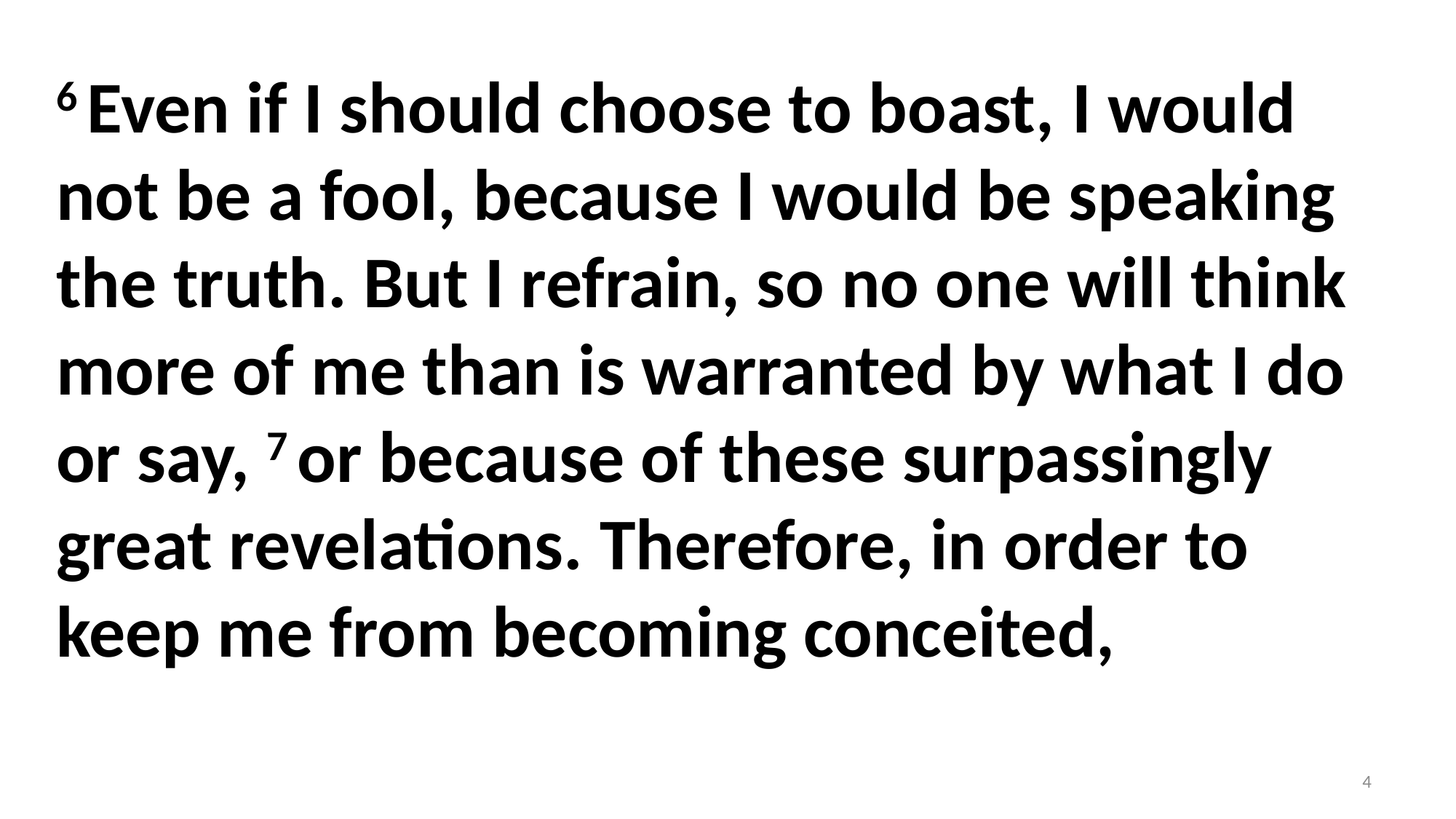

6 Even if I should choose to boast, I would not be a fool, because I would be speaking the truth. But I refrain, so no one will think more of me than is warranted by what I do or say, 7 or because of these surpassingly great revelations. Therefore, in order to keep me from becoming conceited,
4